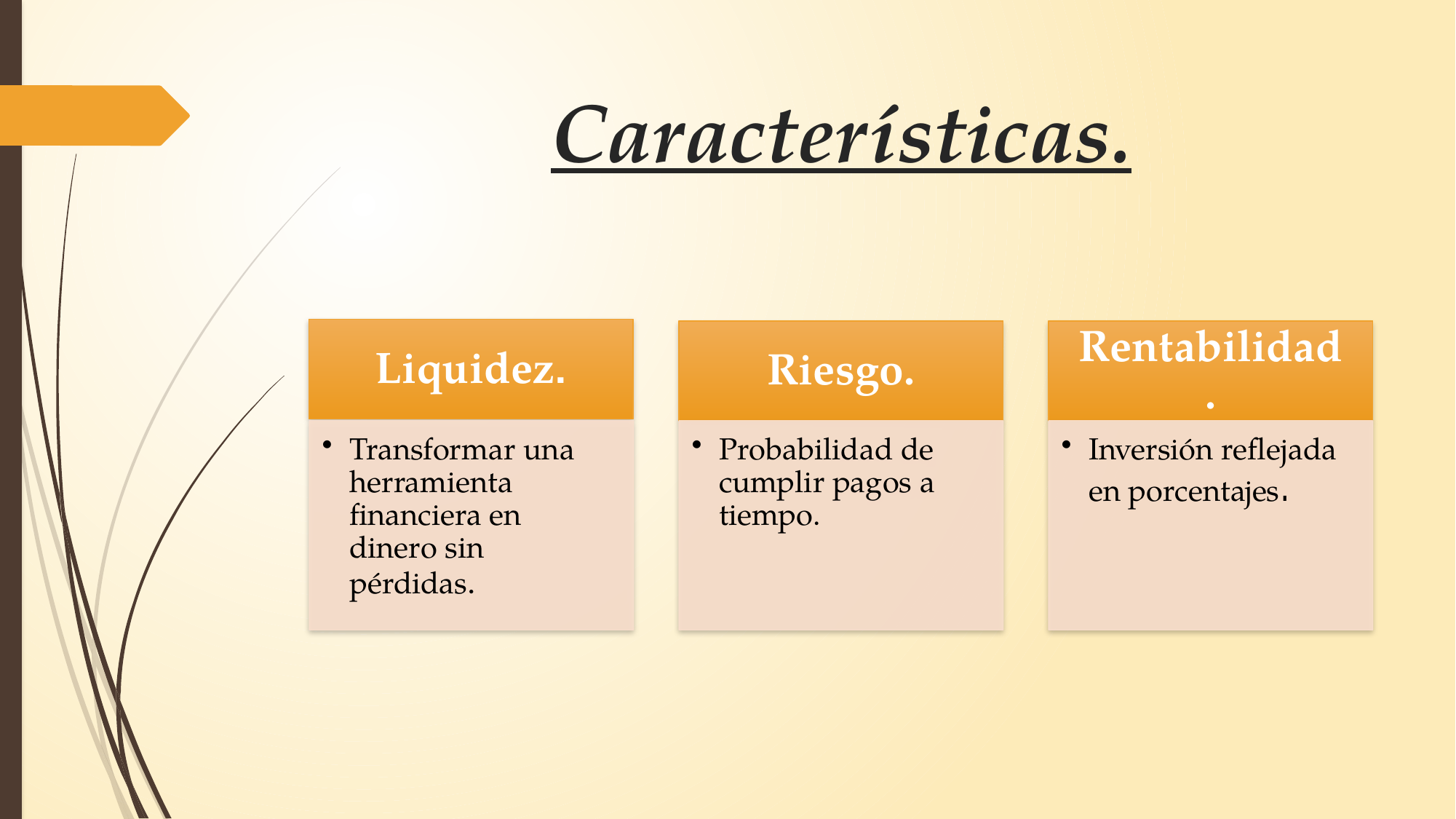

# Características.
Liquidez.
Transformar una herramienta financiera en dinero sin pérdidas.
Riesgo.
Probabilidad de cumplir pagos a tiempo.
Rentabilidad.
Inversión reflejada en porcentajes.